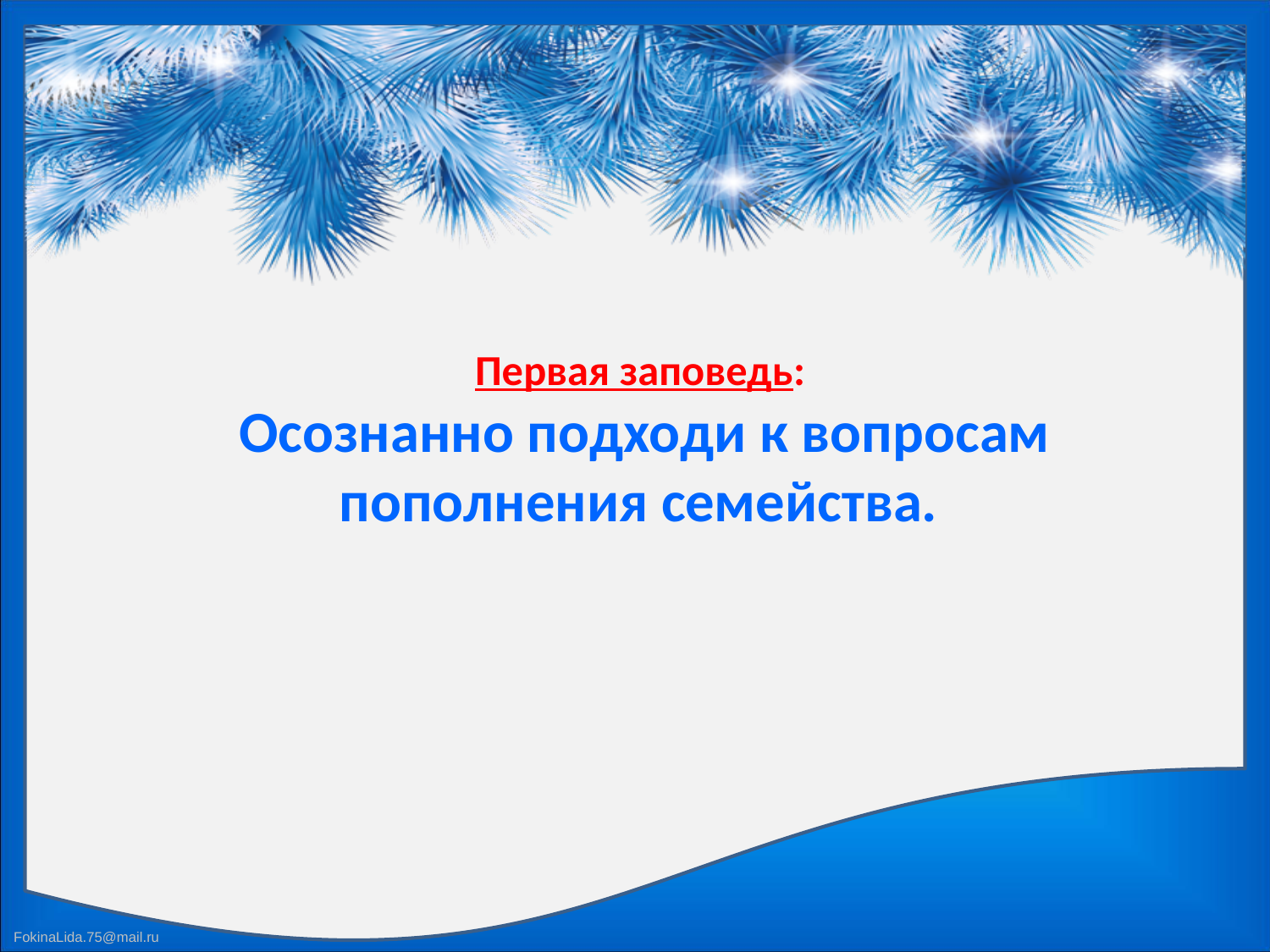

# Первая заповедь: Осознанно подходи к вопросам пополнения семейства.